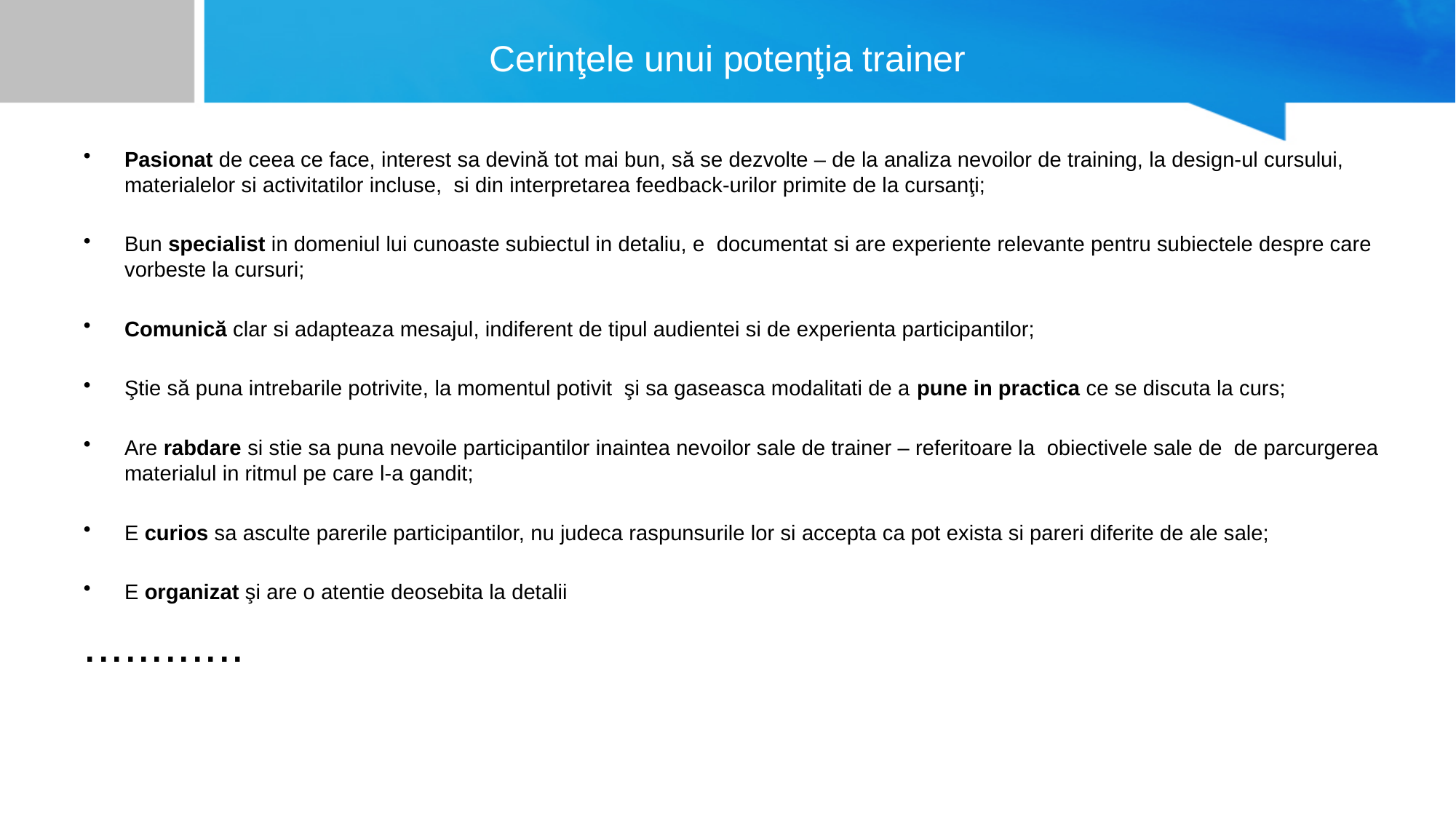

# Cerinţele unui potenţia trainer
Pasionat de ceea ce face, interest sa devină tot mai bun, să se dezvolte – de la analiza nevoilor de training, la design-ul cursului, materialelor si activitatilor incluse,  si din interpretarea feedback-urilor primite de la cursanţi;

Bun specialist in domeniul lui cunoaste subiectul in detaliu, e  documentat si are experiente relevante pentru subiectele despre care vorbeste la cursuri;

Comunică clar si adapteaza mesajul, indiferent de tipul audientei si de experienta participantilor;

Ştie să puna intrebarile potrivite, la momentul potivit  şi sa gaseasca modalitati de a pune in practica ce se discuta la curs;

Are rabdare si stie sa puna nevoile participantilor inaintea nevoilor sale de trainer – referitoare la  obiectivele sale de  de parcurgerea materialul in ritmul pe care l-a gandit;

E curios sa asculte parerile participantilor, nu judeca raspunsurile lor si accepta ca pot exista si pareri diferite de ale sale;

E organizat şi are o atentie deosebita la detalii
............